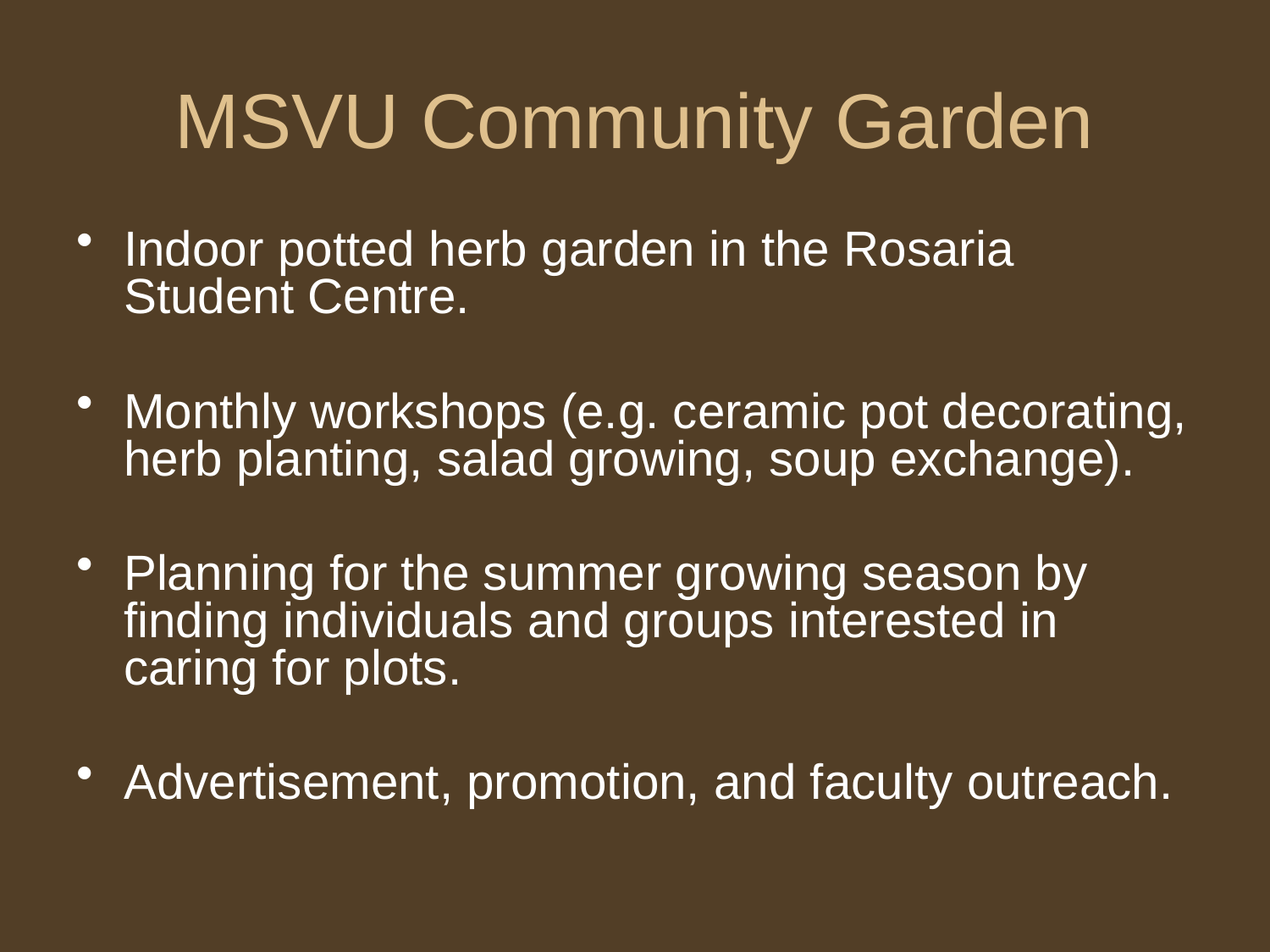

# MSVU Community Garden
Indoor potted herb garden in the Rosaria Student Centre.

Monthly workshops (e.g. ceramic pot decorating, herb planting, salad growing, soup exchange).

Planning for the summer growing season by finding individuals and groups interested in caring for plots.

Advertisement, promotion, and faculty outreach.